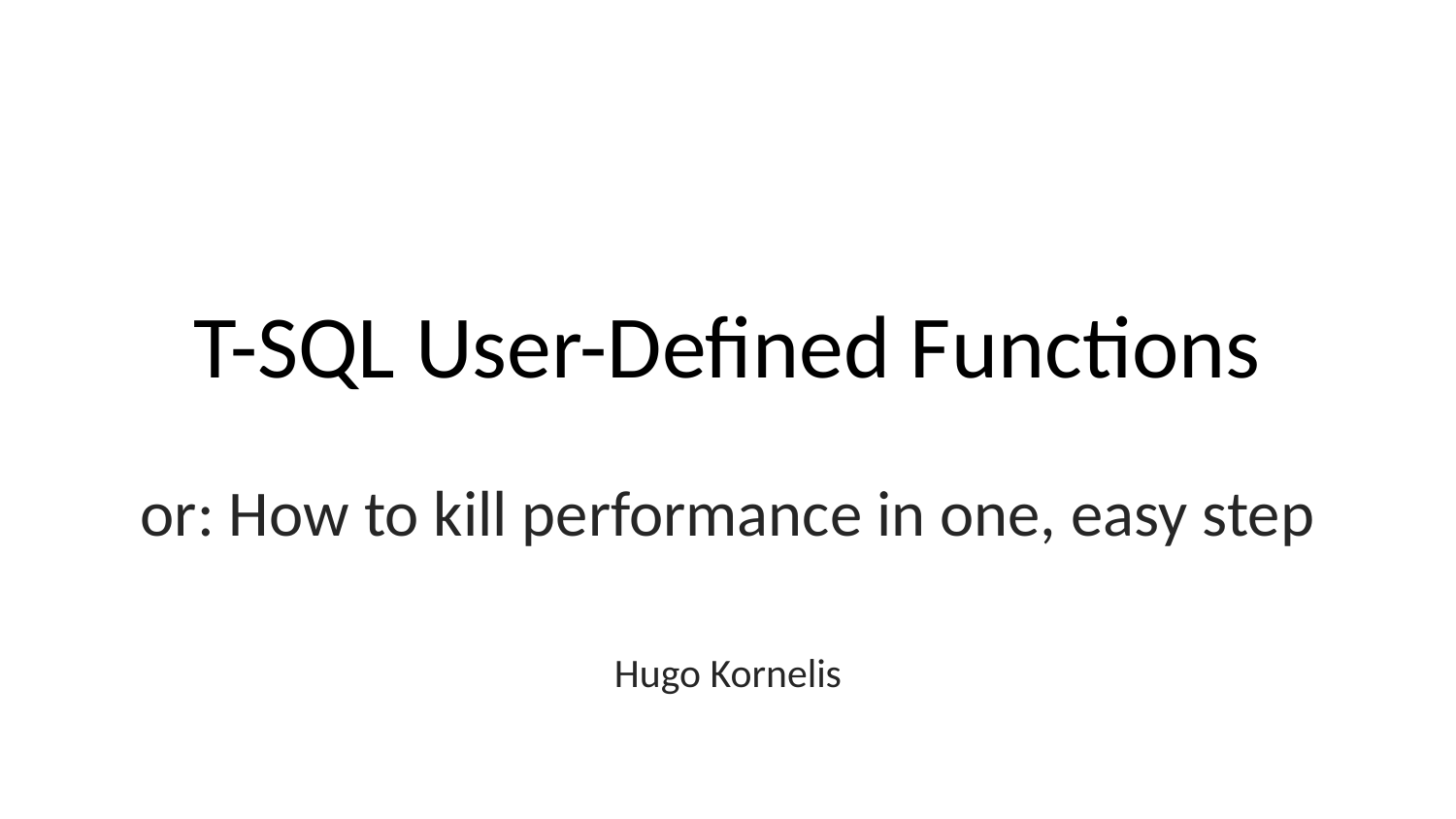

# T-SQL User-Defined Functions
or: How to kill performance in one, easy step

Hugo Kornelis